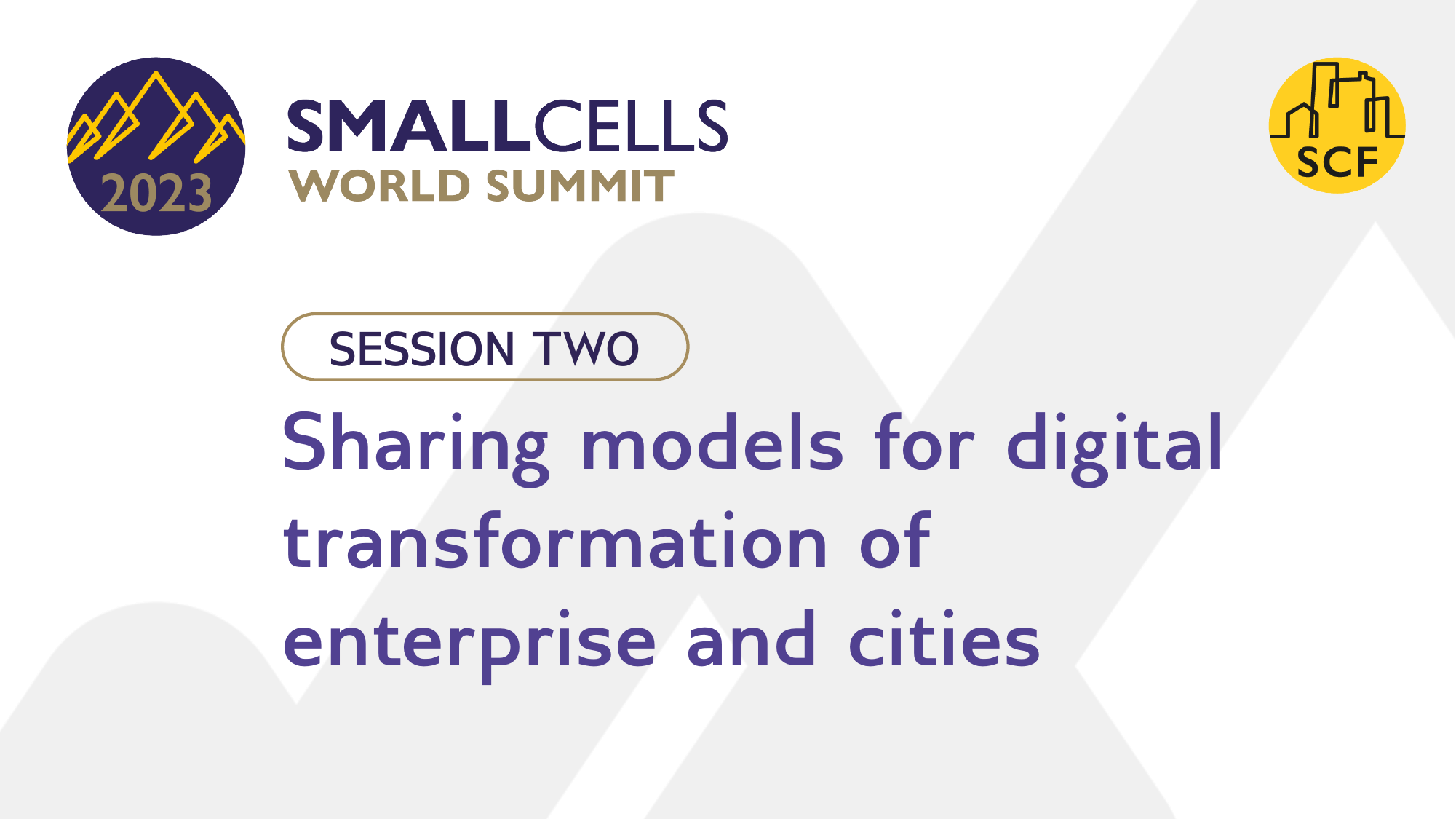

SESSION TWO
# Sharing models for digital transformation of enterprise and cities